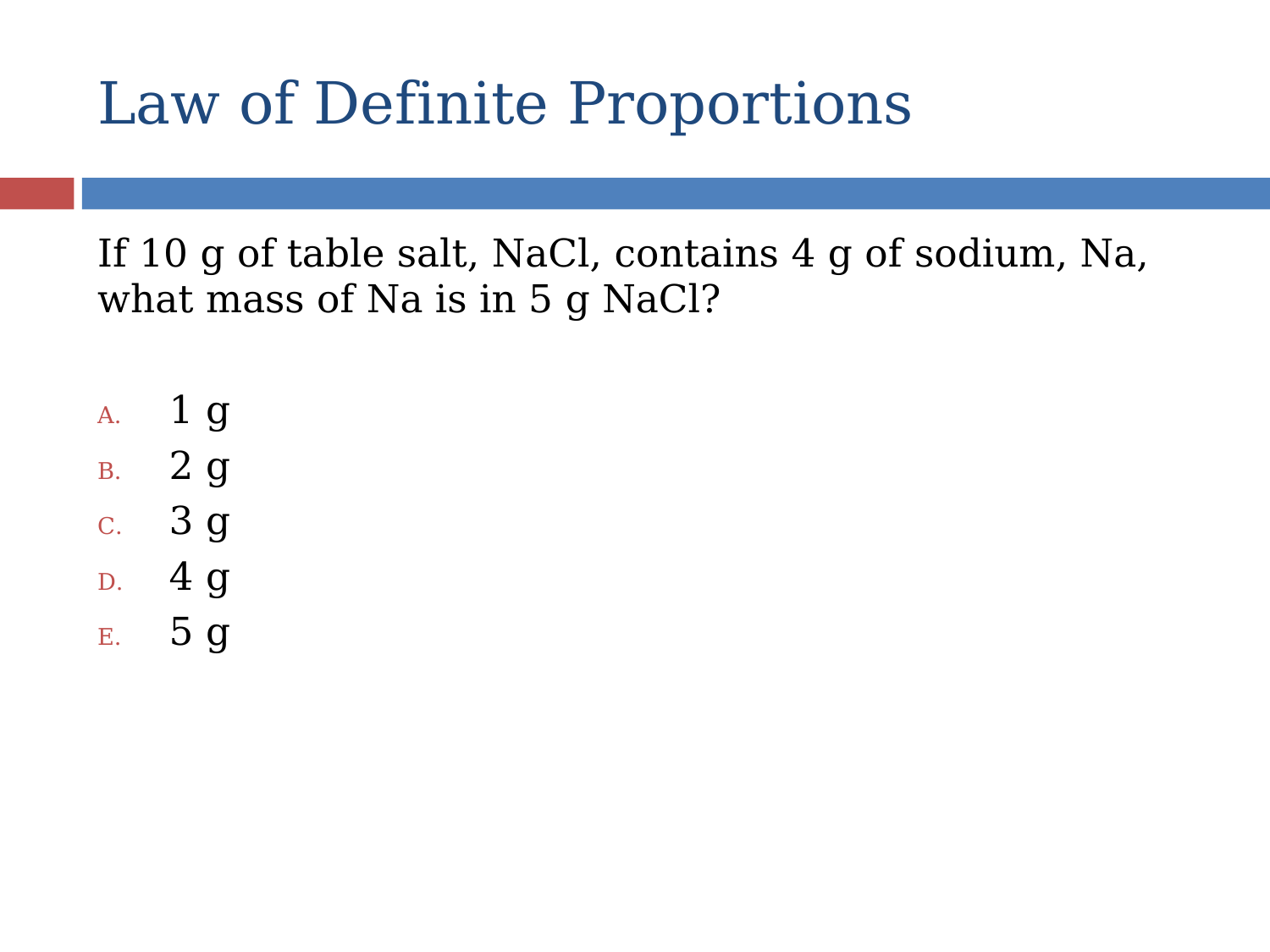

# Law of Definite Proportions
If 10 g of table salt, NaCl, contains 4 g of sodium, Na, what mass of Na is in 5 g NaCl?

1 g
2 g
3 g
4 g
5 g